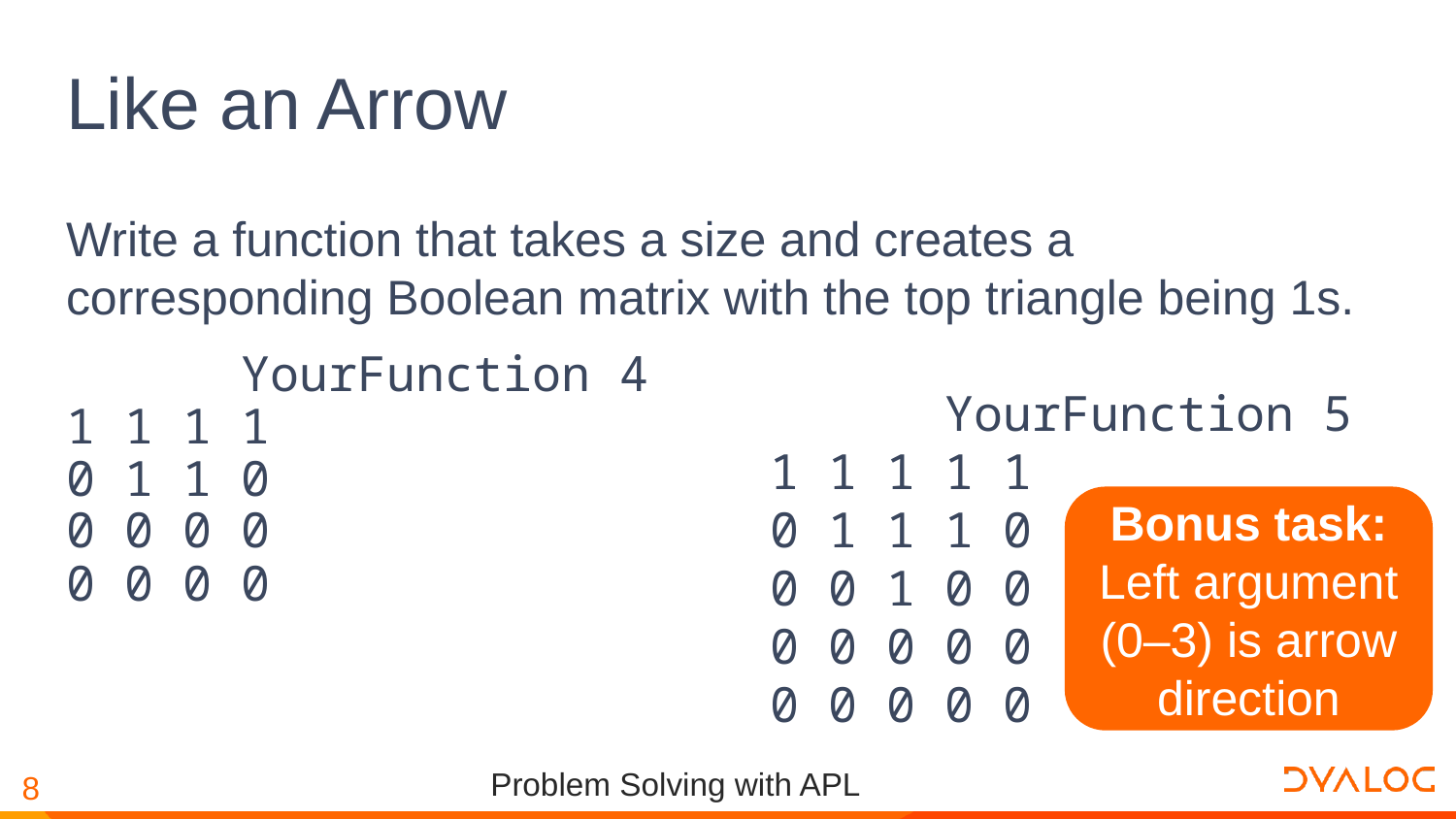

# Like an Arrow
Write a function that takes a size and creates a corresponding Boolean matrix with the top triangle being 1s.
      YourFunction 4
1 1 1 1
0 1 1 0
0 0 0 0
0 0 0 0

      YourFunction 5
1 1 1 1 1
0 1 1 1 0
0 0 1 0 0
0 0 0 0 0
0 0 0 0 0
Bonus task:
Left argument (0–3) is arrow direction